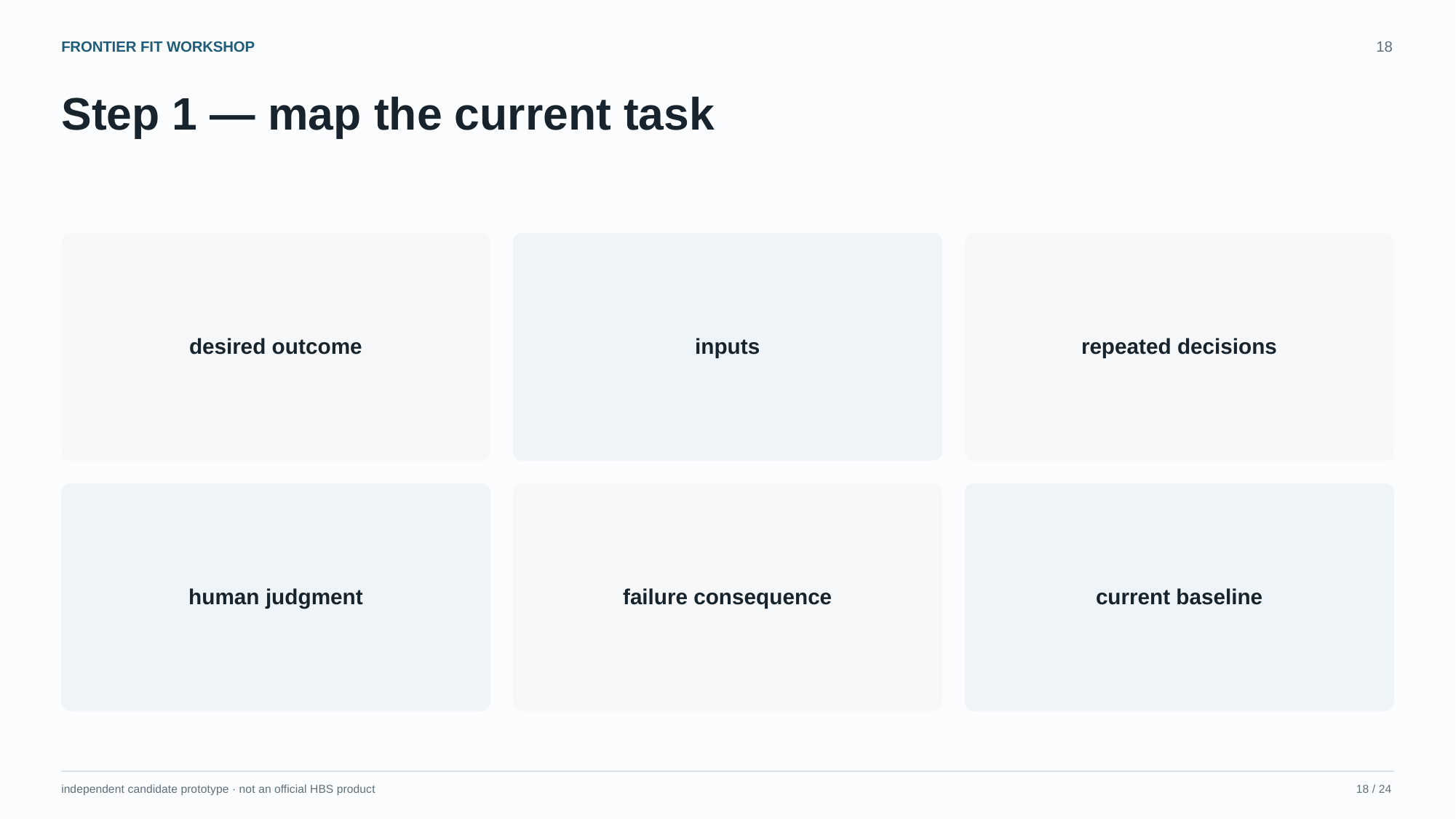

FRONTIER FIT WORKSHOP
18
Step 1 — map the current task

desired outcome
inputs
repeated decisions

human judgment
failure consequence
current baseline
independent candidate prototype · not an official HBS product
18 / 24